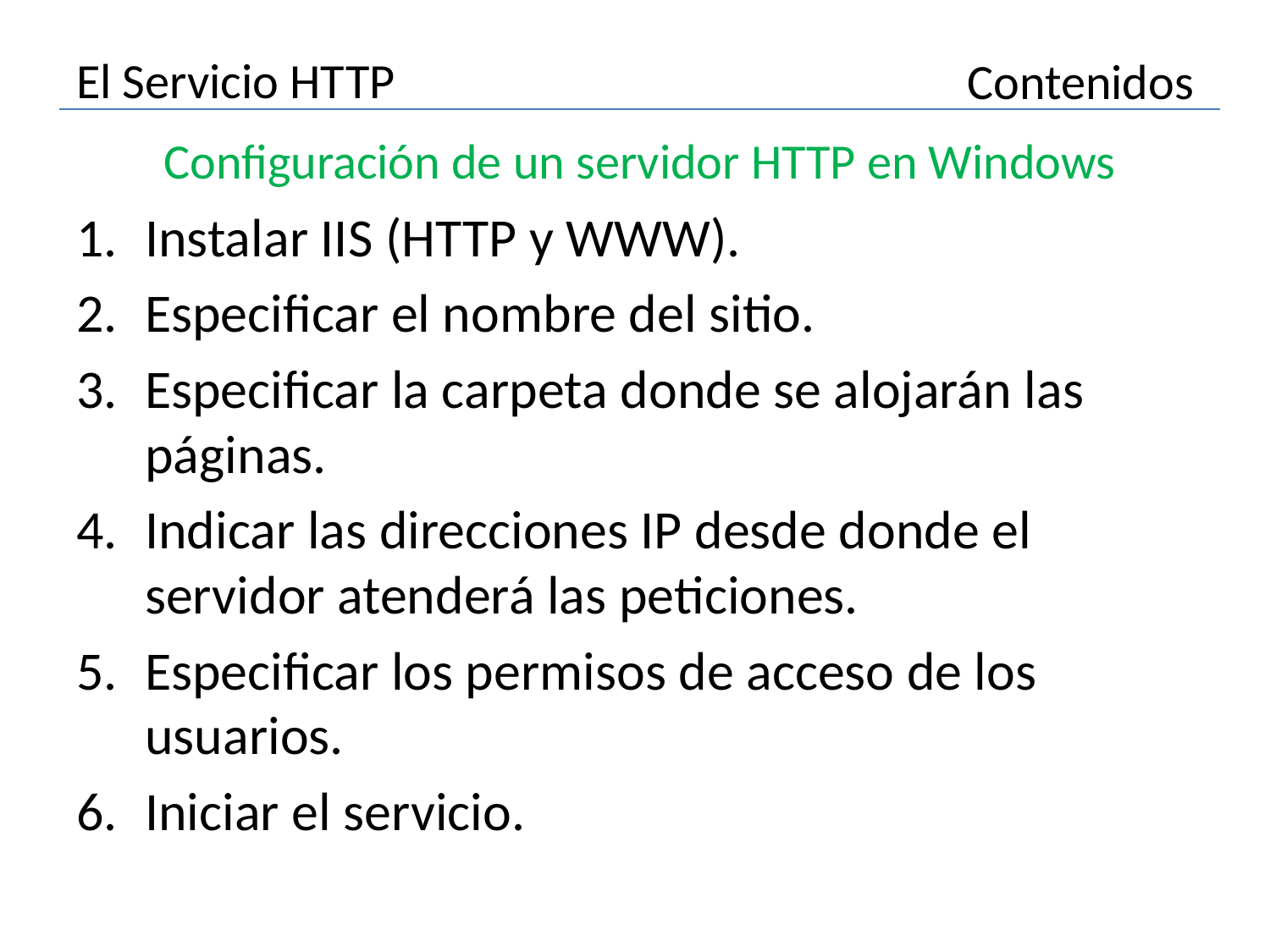

# El Servicio HTTP
Contenidos
Configuración de un servidor HTTP en Windows
Instalar IIS (HTTP y WWW).
Especificar el nombre del sitio.
Especificar la carpeta donde se alojarán las páginas.
Indicar las direcciones IP desde donde el servidor atenderá las peticiones.
Especificar los permisos de acceso de los usuarios.
Iniciar el servicio.